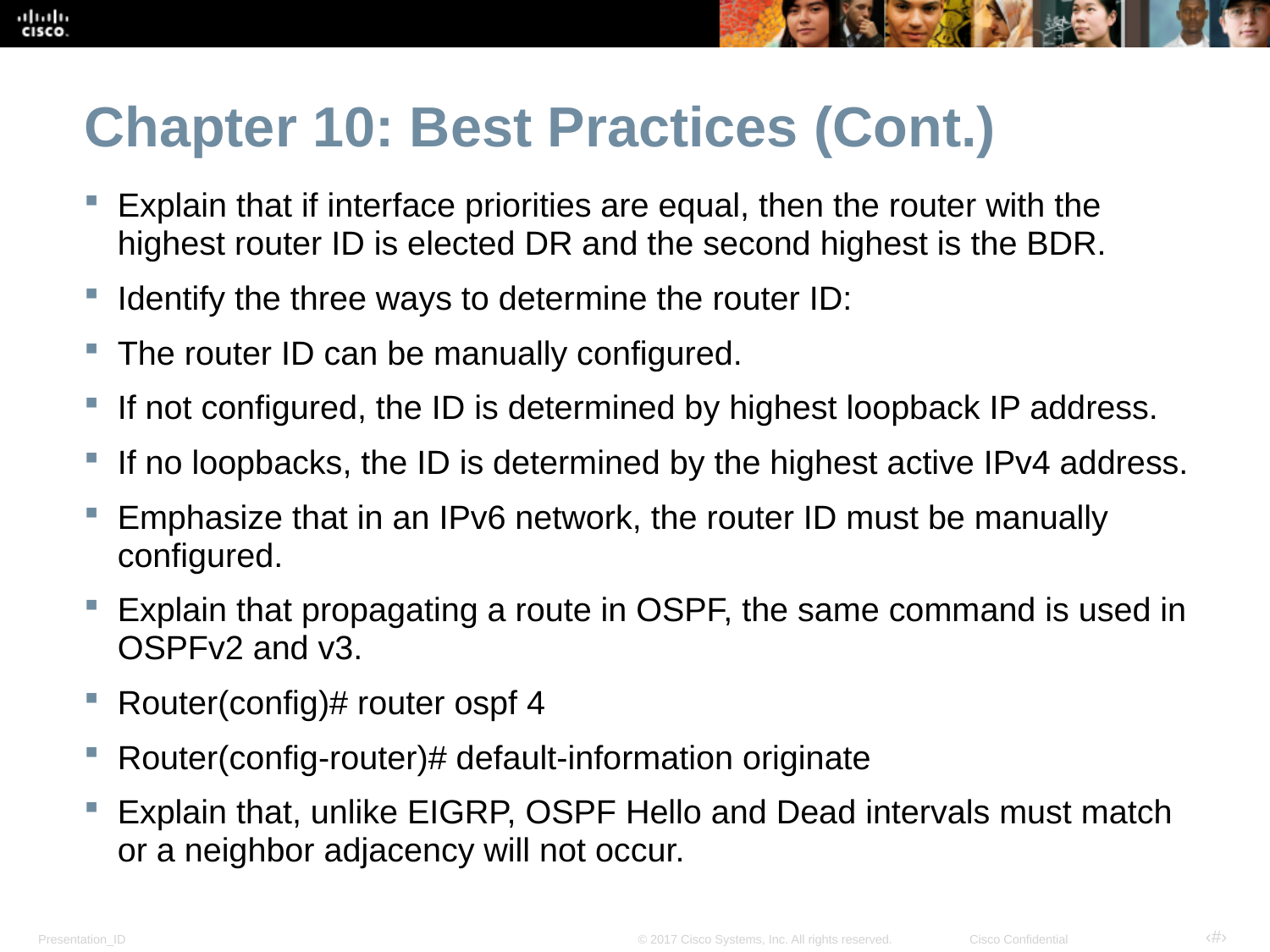

# Chapter 10: Best Practices (Cont.)
Explain that if interface priorities are equal, then the router with the highest router ID is elected DR and the second highest is the BDR.
Identify the three ways to determine the router ID:
The router ID can be manually configured.
If not configured, the ID is determined by highest loopback IP address.
If no loopbacks, the ID is determined by the highest active IPv4 address.
Emphasize that in an IPv6 network, the router ID must be manually configured.
Explain that propagating a route in OSPF, the same command is used in OSPFv2 and v3.
Router(config)# router ospf 4
Router(config-router)# default-information originate
Explain that, unlike EIGRP, OSPF Hello and Dead intervals must match or a neighbor adjacency will not occur.